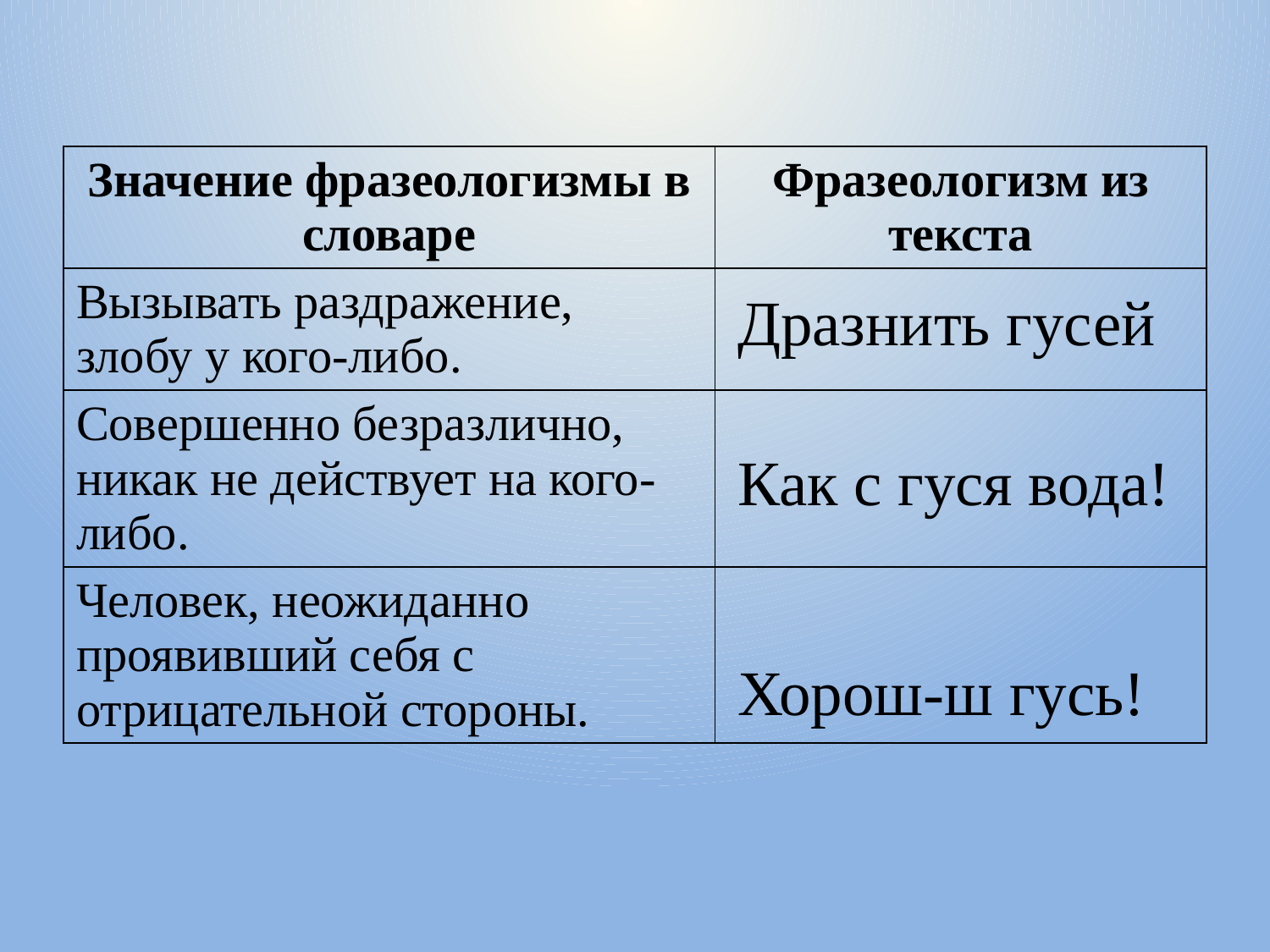

| Значение фразеологизмы в словаре | Фразеологизм из текста |
| --- | --- |
| Вызывать раздражение, злобу у кого-либо. |  |
| Совершенно безразлично, никак не действует на кого-либо. |  |
| Человек, неожиданно проявивший себя с отрицательной стороны. |  |
Дразнить гусей
Как с гуся вода!
Хорош-ш гусь!